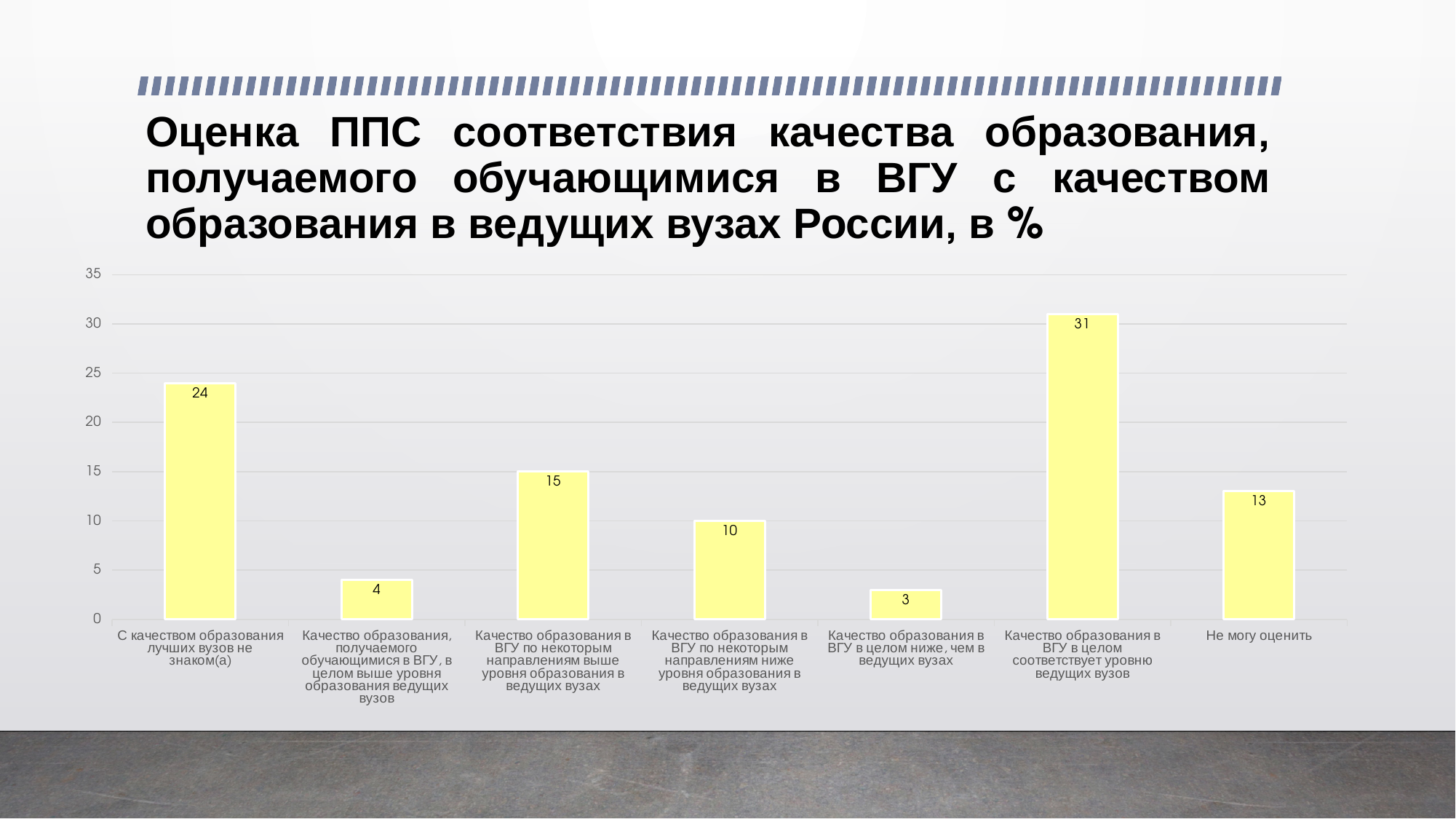

# Оценка ППС соответствия качества образования, получаемого обучающимися в ВГУ с качеством образования в ведущих вузах России, в %

### Chart

| Category | Столбец1 |
|---|---|
| С качеством образования лучших вузов не знаком(а) | 24.0 |
| Качество образования, получаемого обучающимися в ВГУ, в целом выше уровня образования ведущих вузов | 4.0 |
| Качество образования в ВГУ по некоторым направлениям выше уровня образования в ведущих вузах | 15.0 |
| Качество образования в ВГУ по некоторым направлениям ниже уровня образования в ведущих вузах | 10.0 |
| Качество образования в ВГУ в целом ниже, чем в ведущих вузах | 3.0 |
| Качество образования в ВГУ в целом соответствует уровню ведущих вузов | 31.0 |
| Не могу оценить | 13.0 |